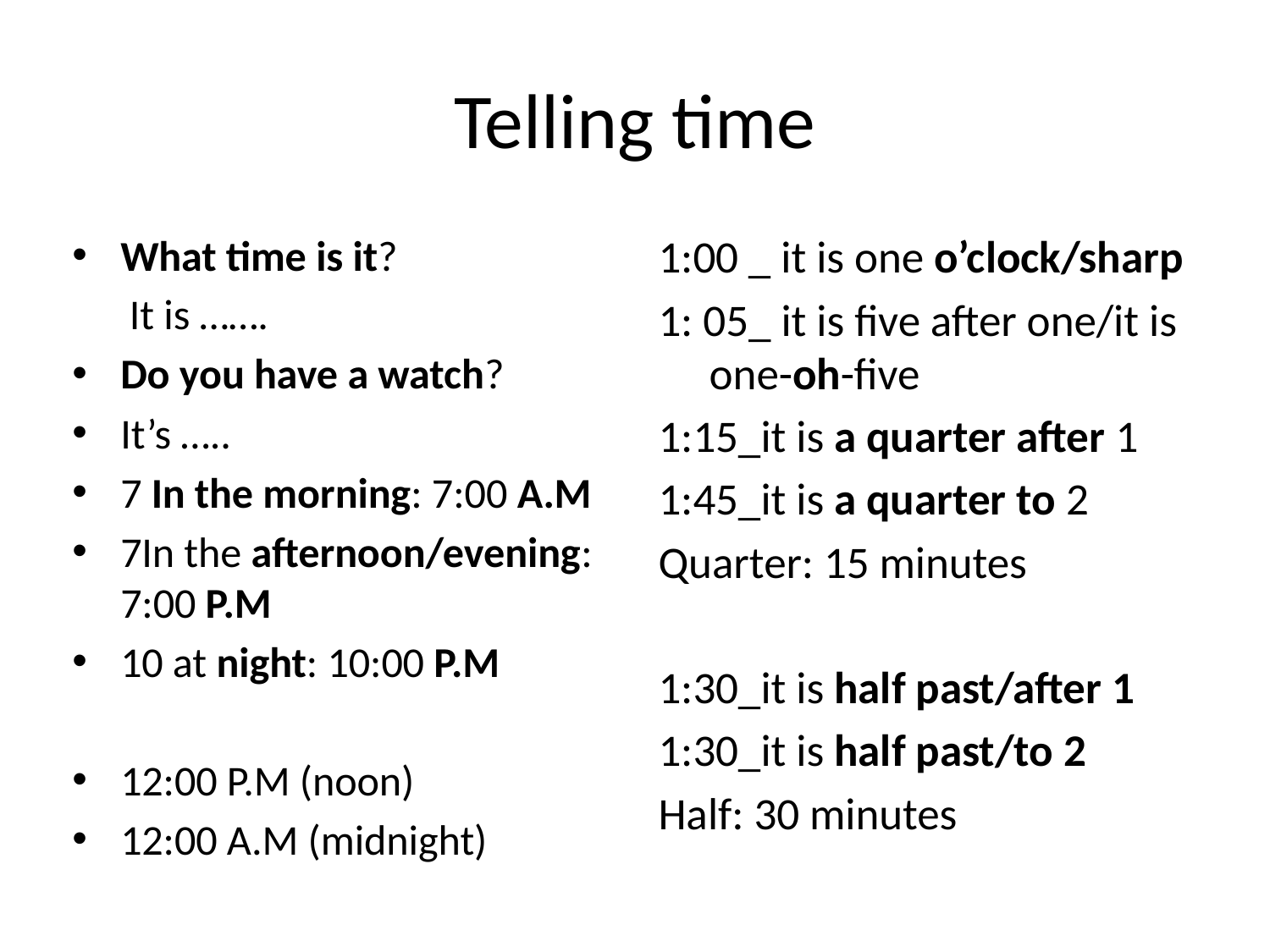

# Telling time
What time is it?
      It is …….
Do you have a watch?
It’s …..
7 In the morning: 7:00 A.M
7In the afternoon/evening: 7:00 P.M
10 at night: 10:00 P.M

12:00 P.M (noon)
12:00 A.M (midnight)

1:00 _ it is one o’clock/sharp
1: 05_ it is five after one/it is one-oh-five
1:15_it is a quarter after 1
1:45_it is a quarter to 2
Quarter: 15 minutes

1:30_it is half past/after 1
1:30_it is half past/to 2
Half: 30 minutes